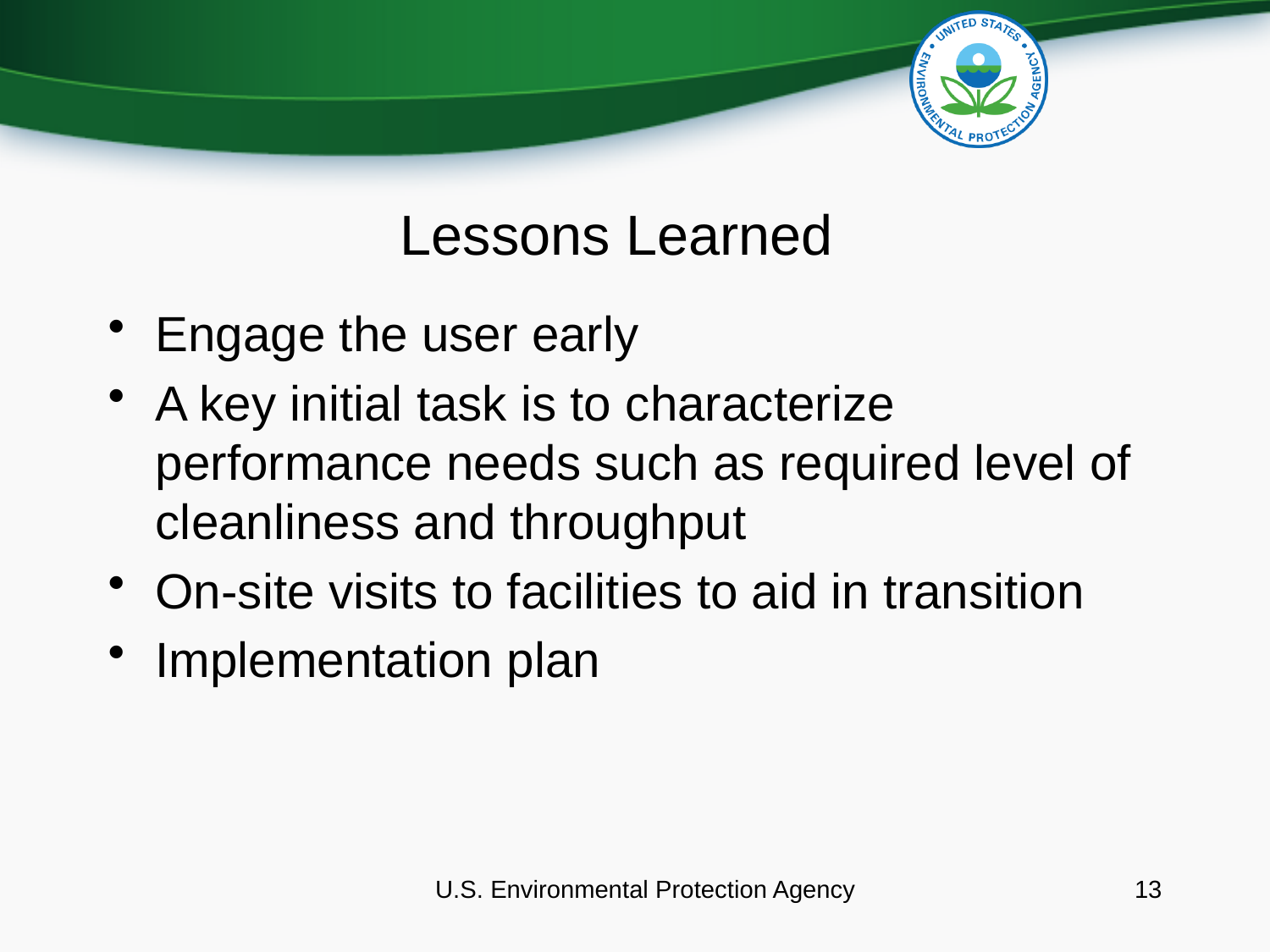

# Lessons Learned
Engage the user early
A key initial task is to characterize performance needs such as required level of cleanliness and throughput
On-site visits to facilities to aid in transition
Implementation plan

U.S. Environmental Protection Agency
13